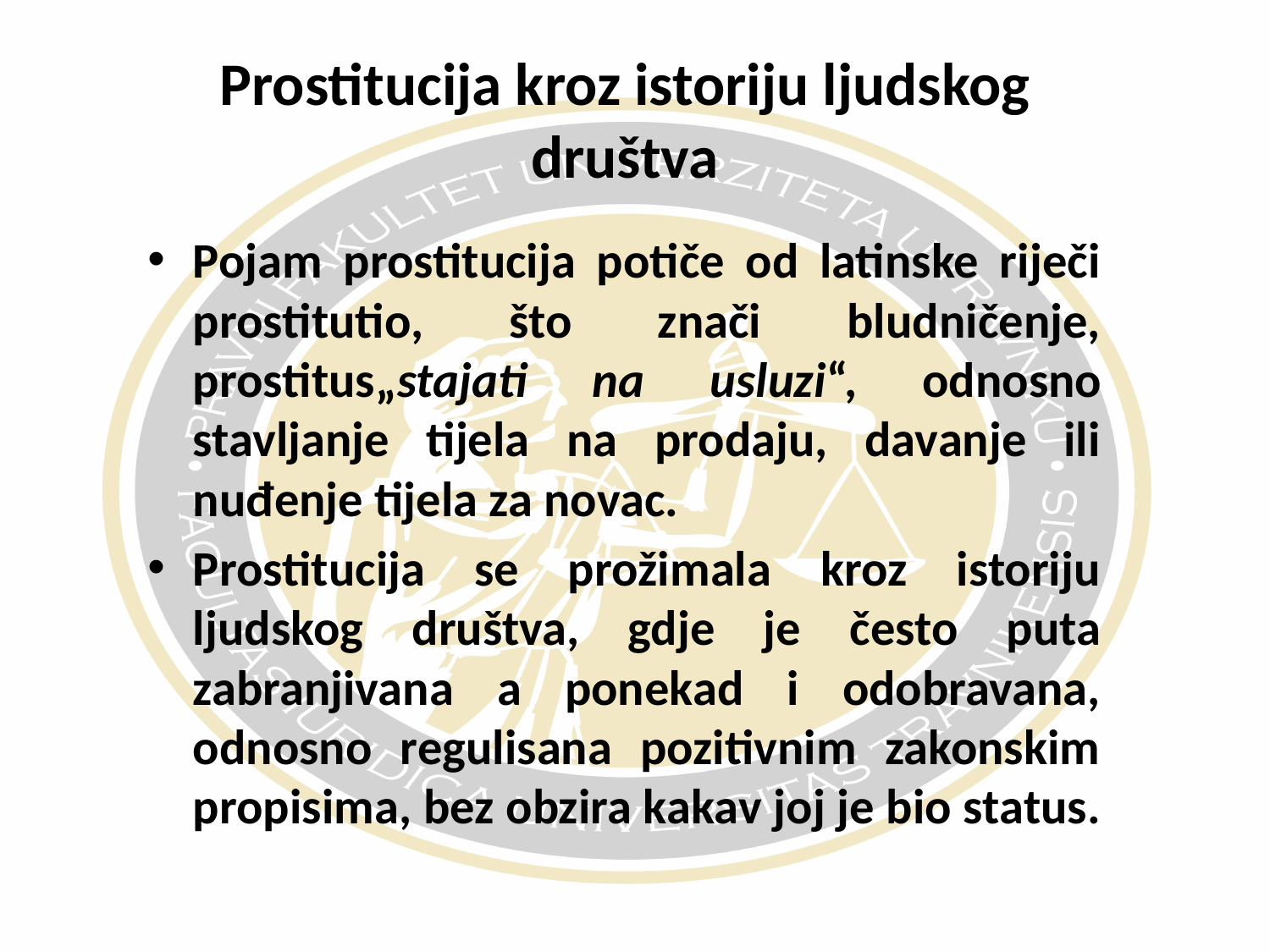

# Prostitucija kroz istoriju ljudskog društva
Pojam prostitucija potiče od latinske riječi prostitutio, što znači bludničenje, prostitus„stajati na usluzi“, odnosno stavljanje tijela na prodaju, davanje ili nuđenje tijela za novac.
Prostitucija se prožimala kroz istoriju ljudskog društva, gdje je često puta zabranjivana a ponekad i odobravana, odnosno regulisana pozitivnim zakonskim propisima, bez obzira kakav joj je bio status.